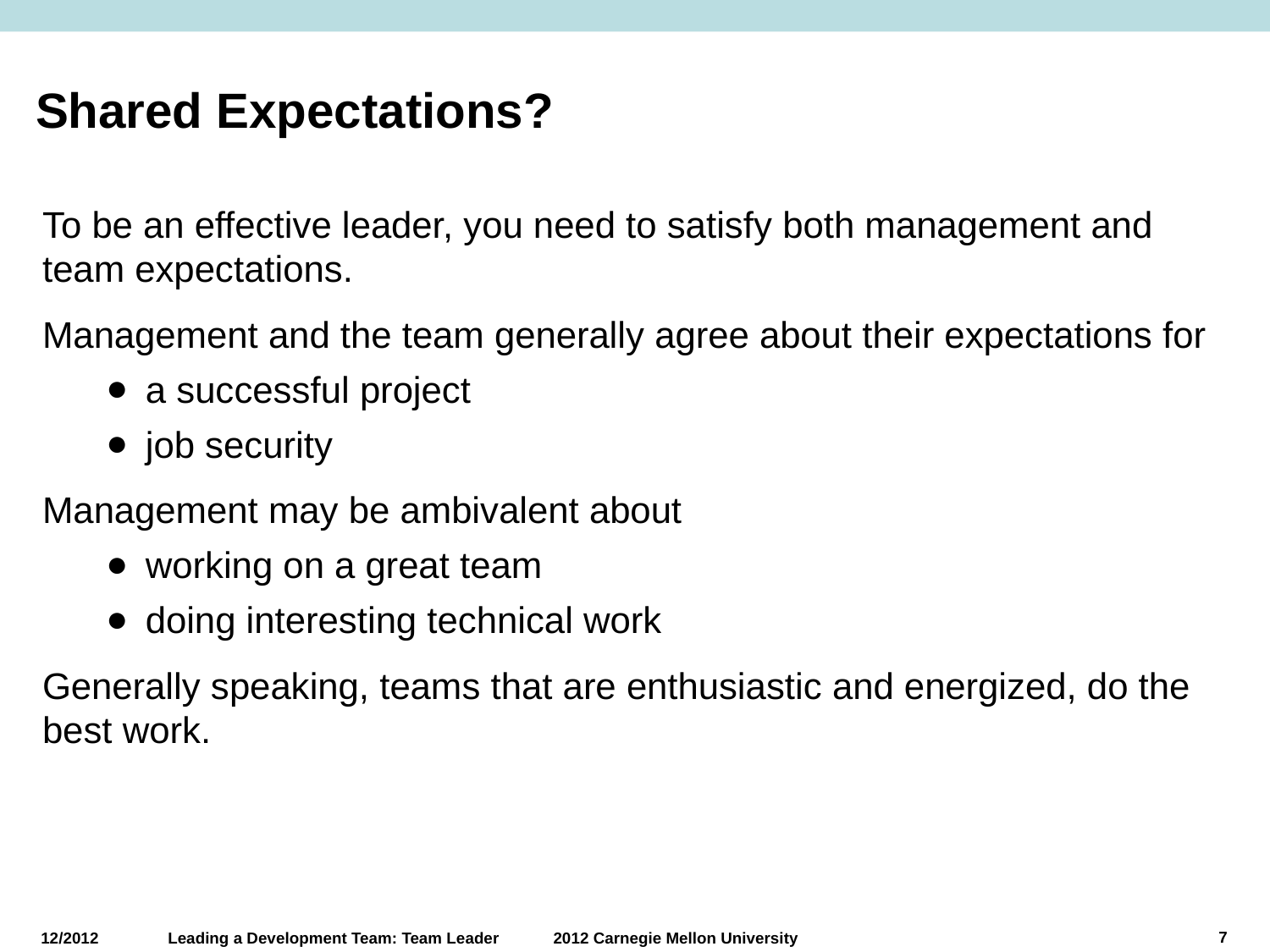

# Shared Expectations?
To be an effective leader, you need to satisfy both management and team expectations.
Management and the team generally agree about their expectations for
a successful project
job security
Management may be ambivalent about
working on a great team
doing interesting technical work
Generally speaking, teams that are enthusiastic and energized, do the best work.